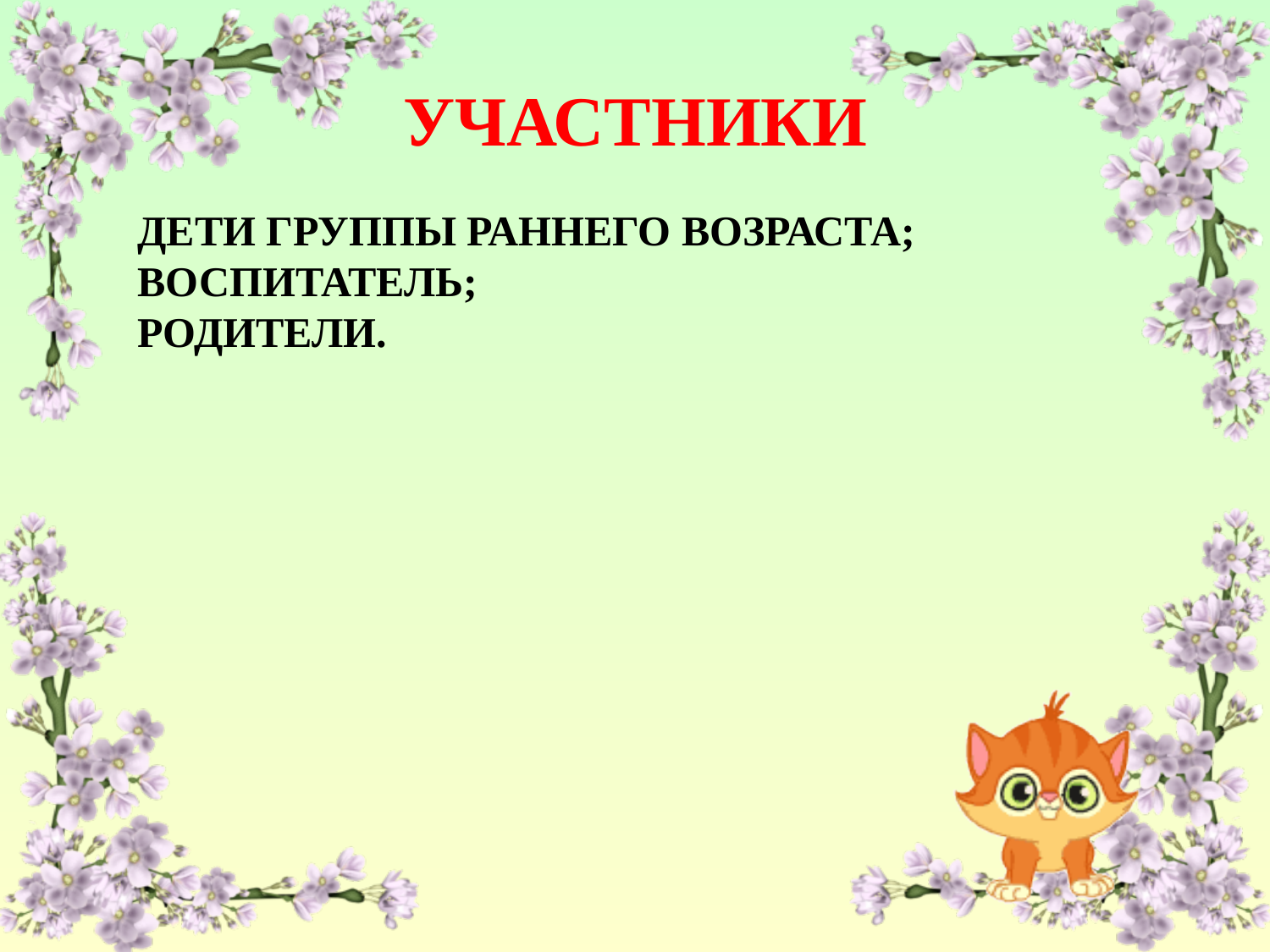

# УЧАСТНИКИ
ДЕТИ ГРУППЫ РАННЕГО ВОЗРАСТА;
ВОСПИТАТЕЛЬ;
РОДИТЕЛИ.